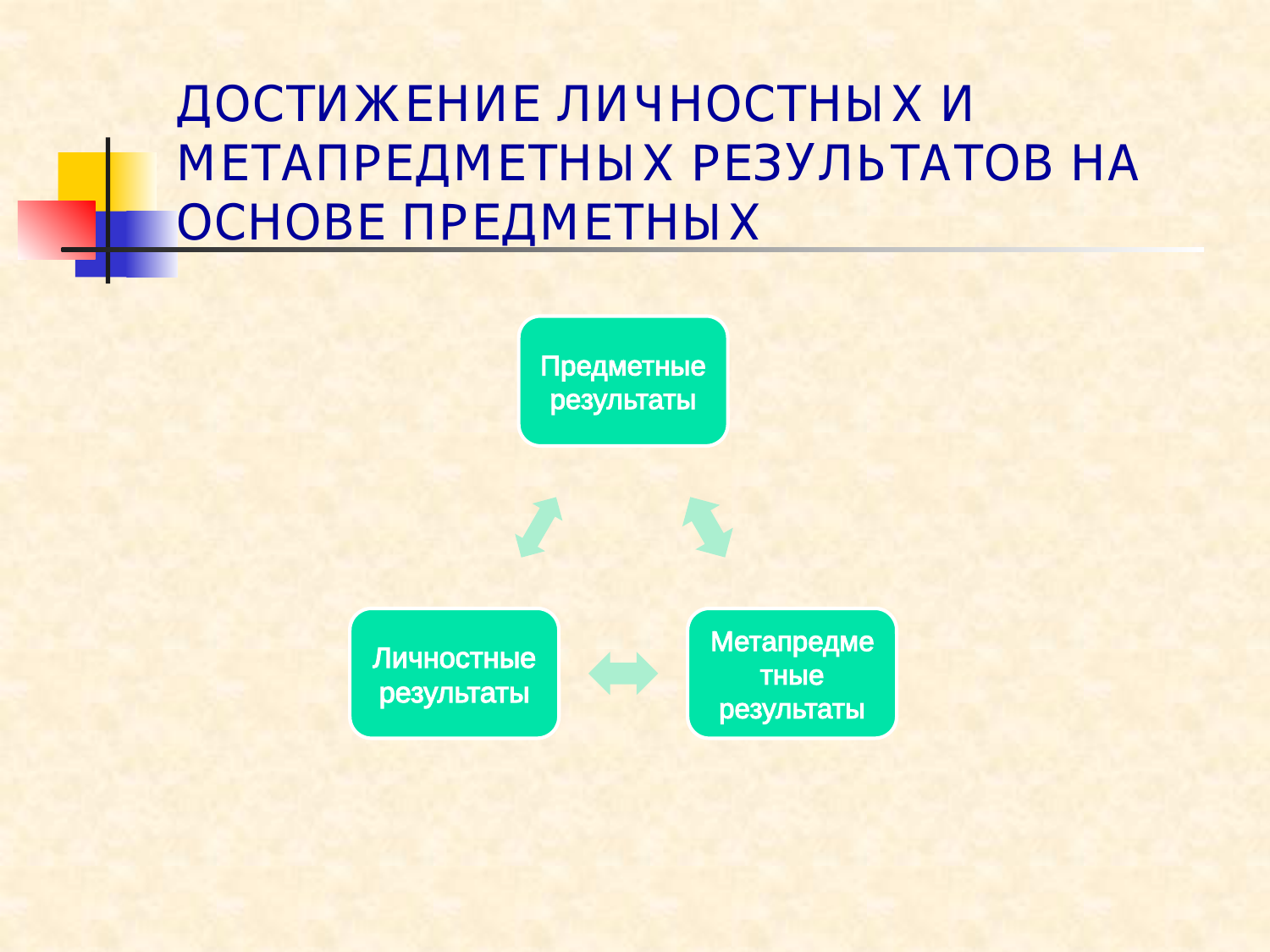

# ДОСТИЖЕНИЕ ЛИЧНОСТНЫХ И МЕТАПРЕДМЕТНЫХ РЕЗУЛЬТАТОВ НА ОСНОВЕ ПРЕДМЕТНЫХ

Предметные результаты
Метапредметные результаты
Личностные результаты